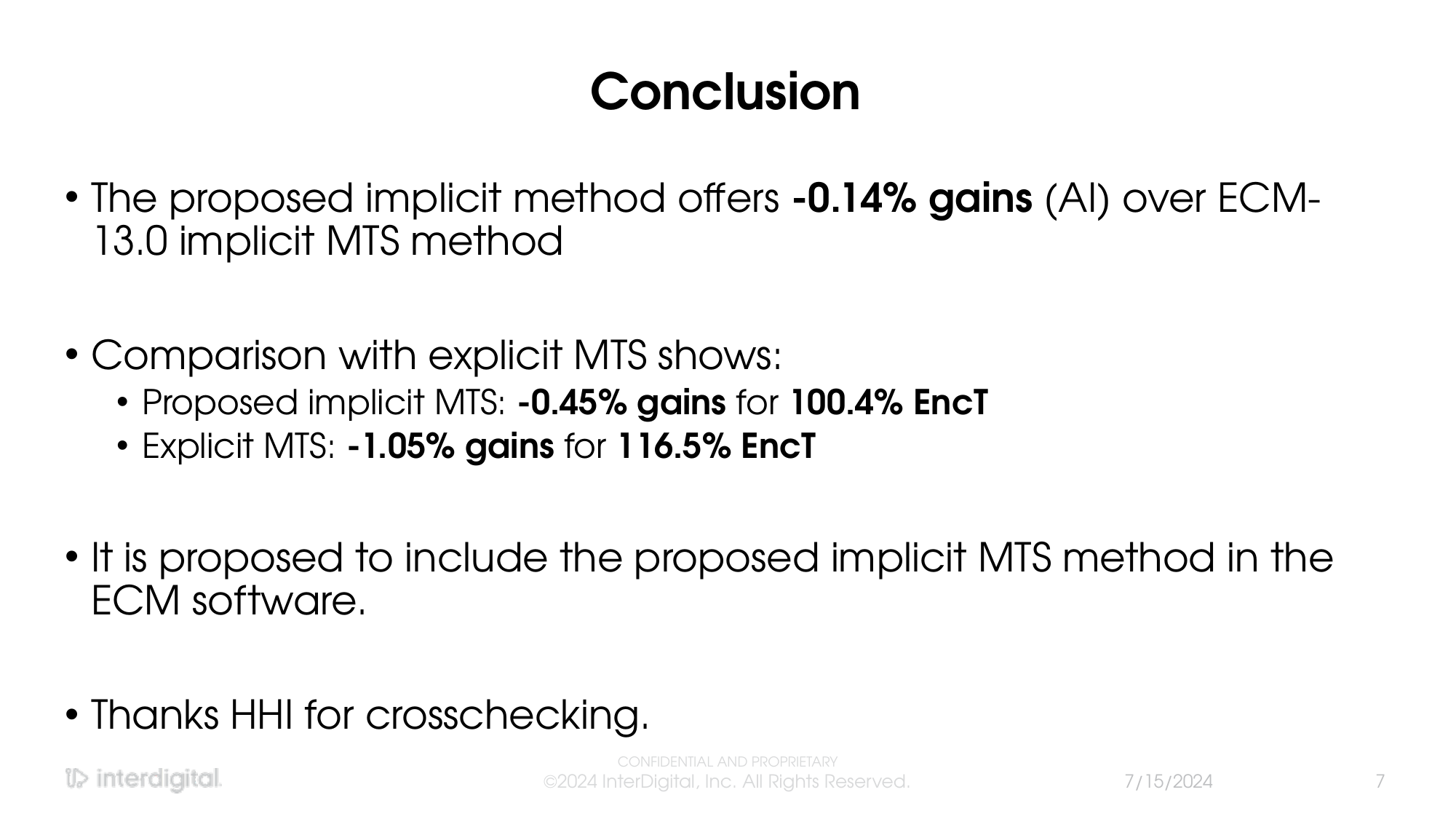

# Conclusion
The proposed implicit method offers -0.14% gains (AI) over ECM-13.0 implicit MTS method

Comparison with explicit MTS shows:
Proposed implicit MTS: -0.45% gains for 100.4% EncT
Explicit MTS: -1.05% gains for 116.5% EncT

It is proposed to include the proposed implicit MTS method in the ECM software.

Thanks HHI for crosschecking.
CONFIDENTIAL AND PROPRIETARY
©2024 InterDigital, Inc. All Rights Reserved.
7/15/2024
7